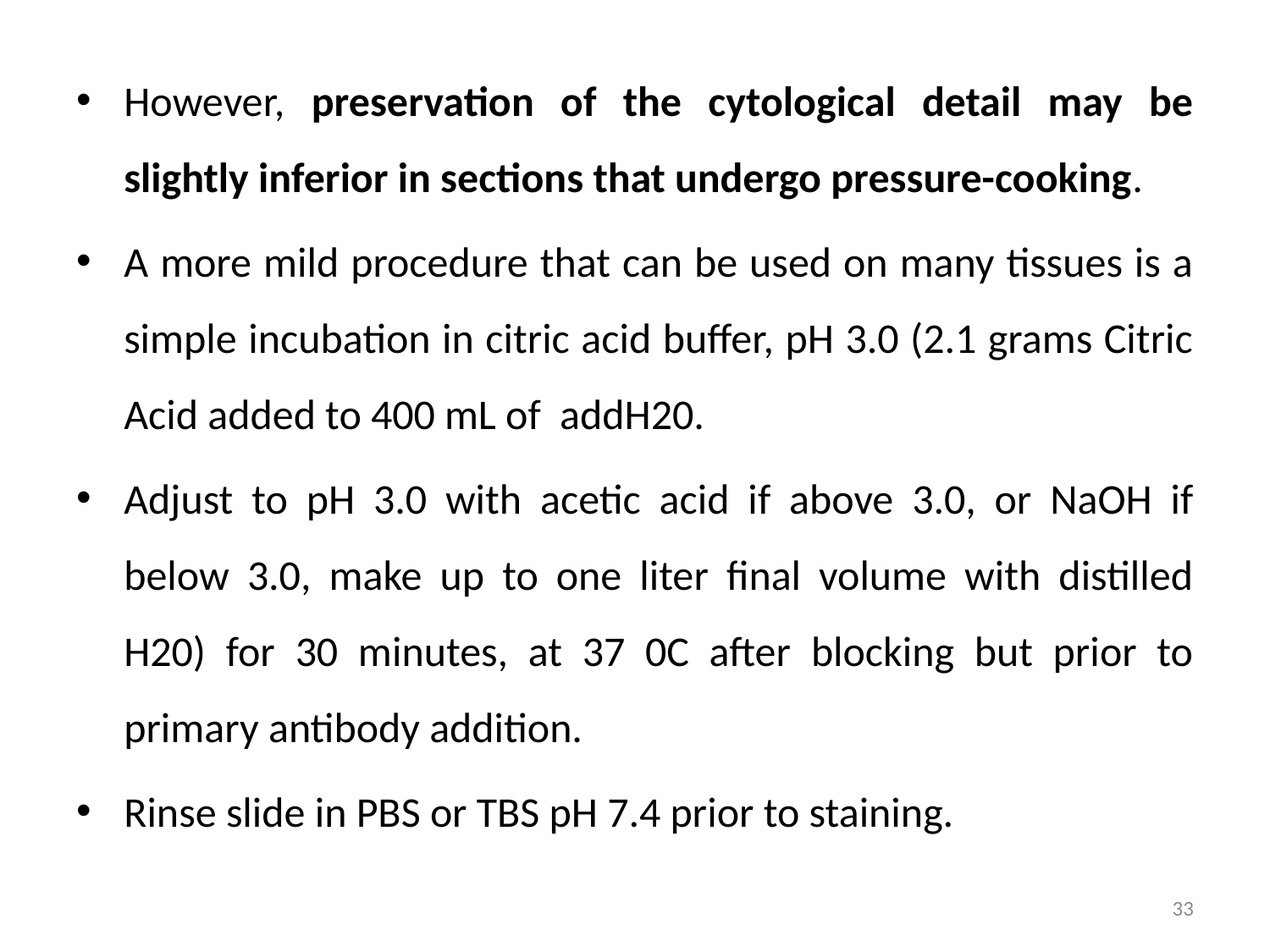

However, preservation of the cytological detail may be slightly inferior in sections that undergo pressure-cooking.
A more mild procedure that can be used on many tissues is a simple incubation in citric acid buffer, pH 3.0 (2.1 grams Citric Acid added to 400 mL of  addH20.
Adjust to pH 3.0 with acetic acid if above 3.0, or NaOH if below 3.0, make up to one liter final volume with distilled H20) for 30 minutes, at 37 0C after blocking but prior to primary antibody addition.
Rinse slide in PBS or TBS pH 7.4 prior to staining.
33